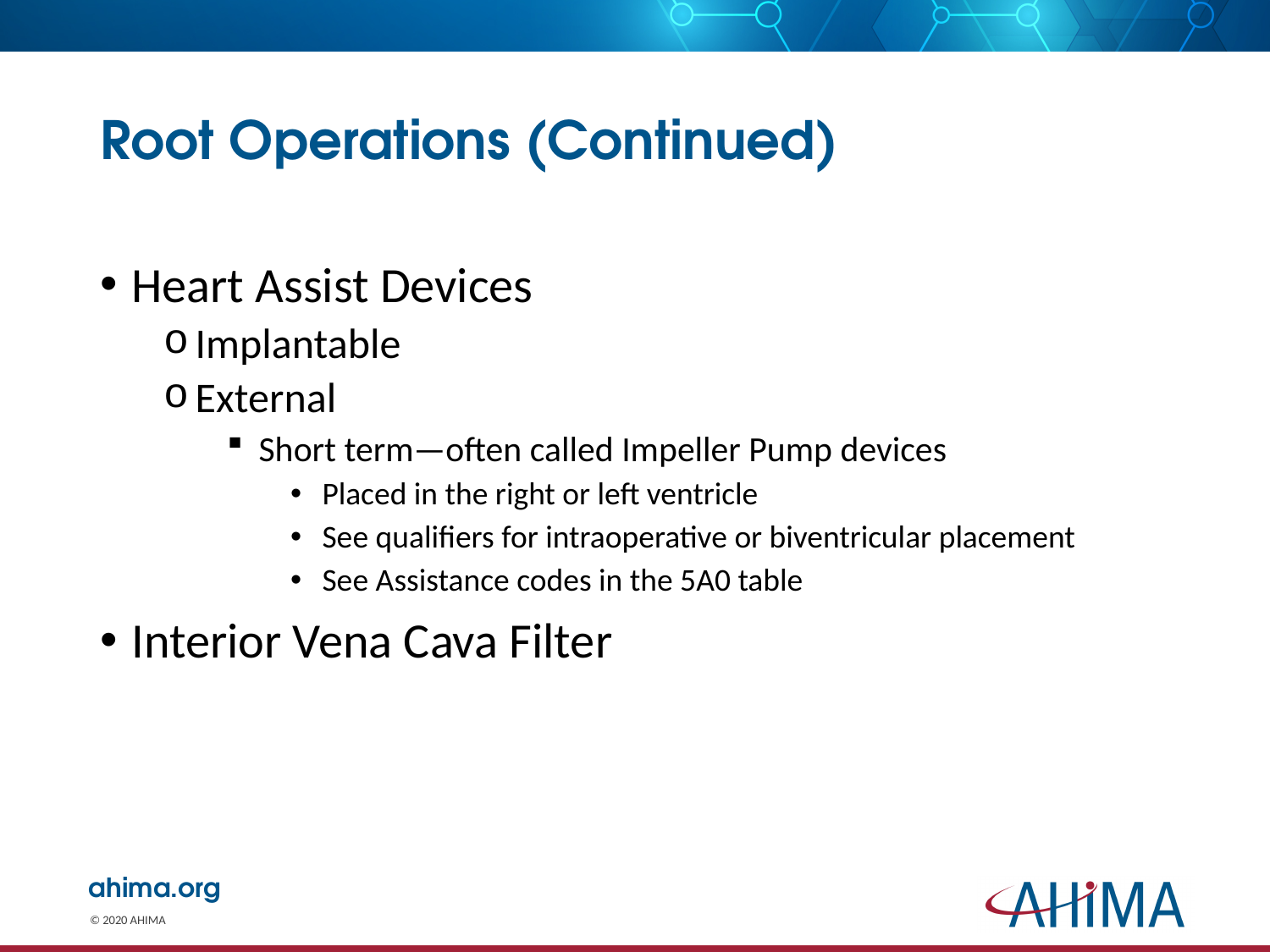

# Root Operations (Continued)
Heart Assist Devices
Implantable
External
Short term—often called Impeller Pump devices
Placed in the right or left ventricle
See qualifiers for intraoperative or biventricular placement
See Assistance codes in the 5A0 table
Interior Vena Cava Filter